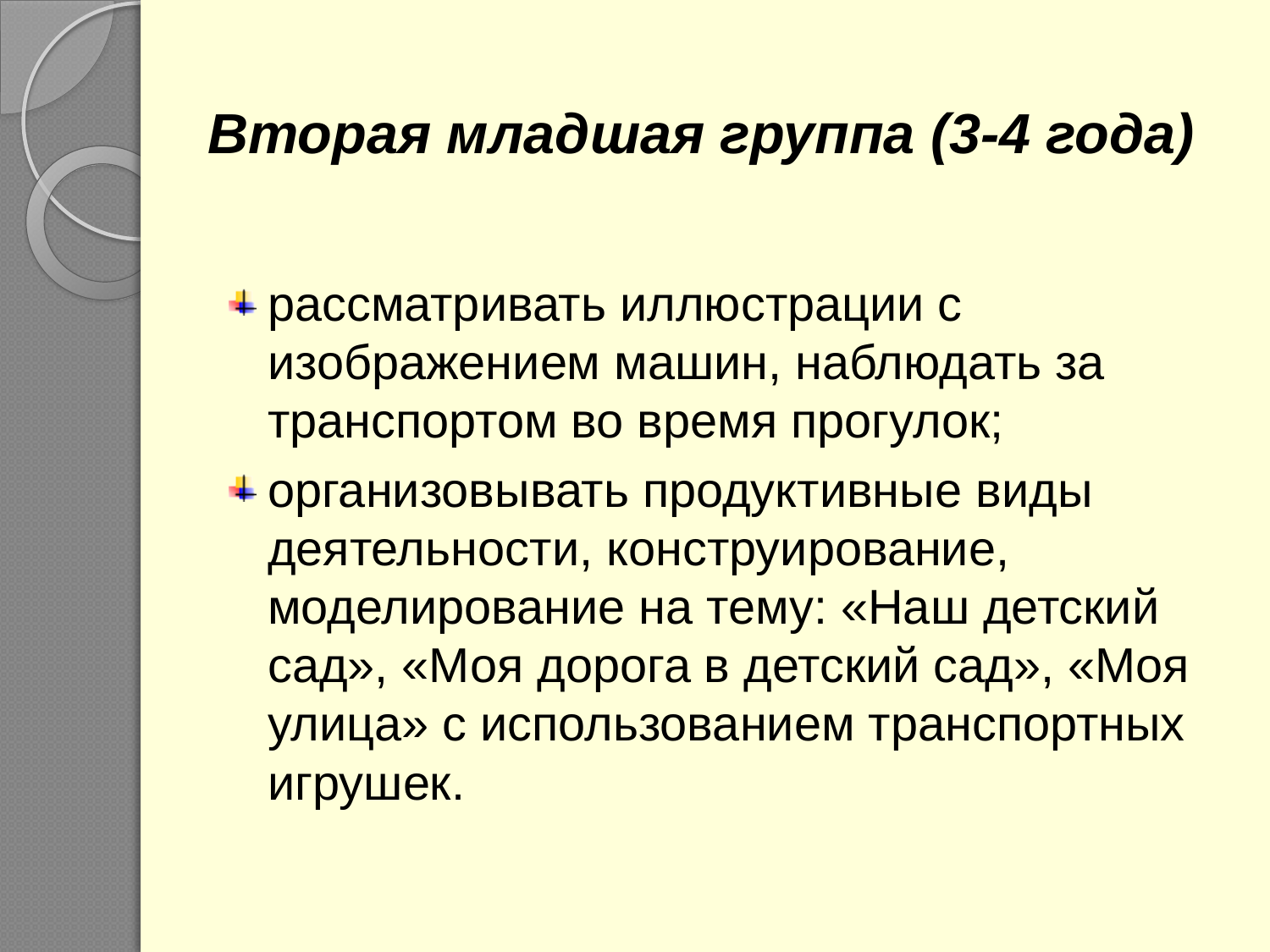

# Вторая младшая группа (3-4 года)
рассматривать иллюстрации с изображением машин, наблюдать за транспортом во время прогулок;
организовывать продуктивные виды деятельности, конструирование, моделирование на тему: «Наш детский сад», «Моя дорога в детский сад», «Моя улица» с использованием транспортных игрушек.